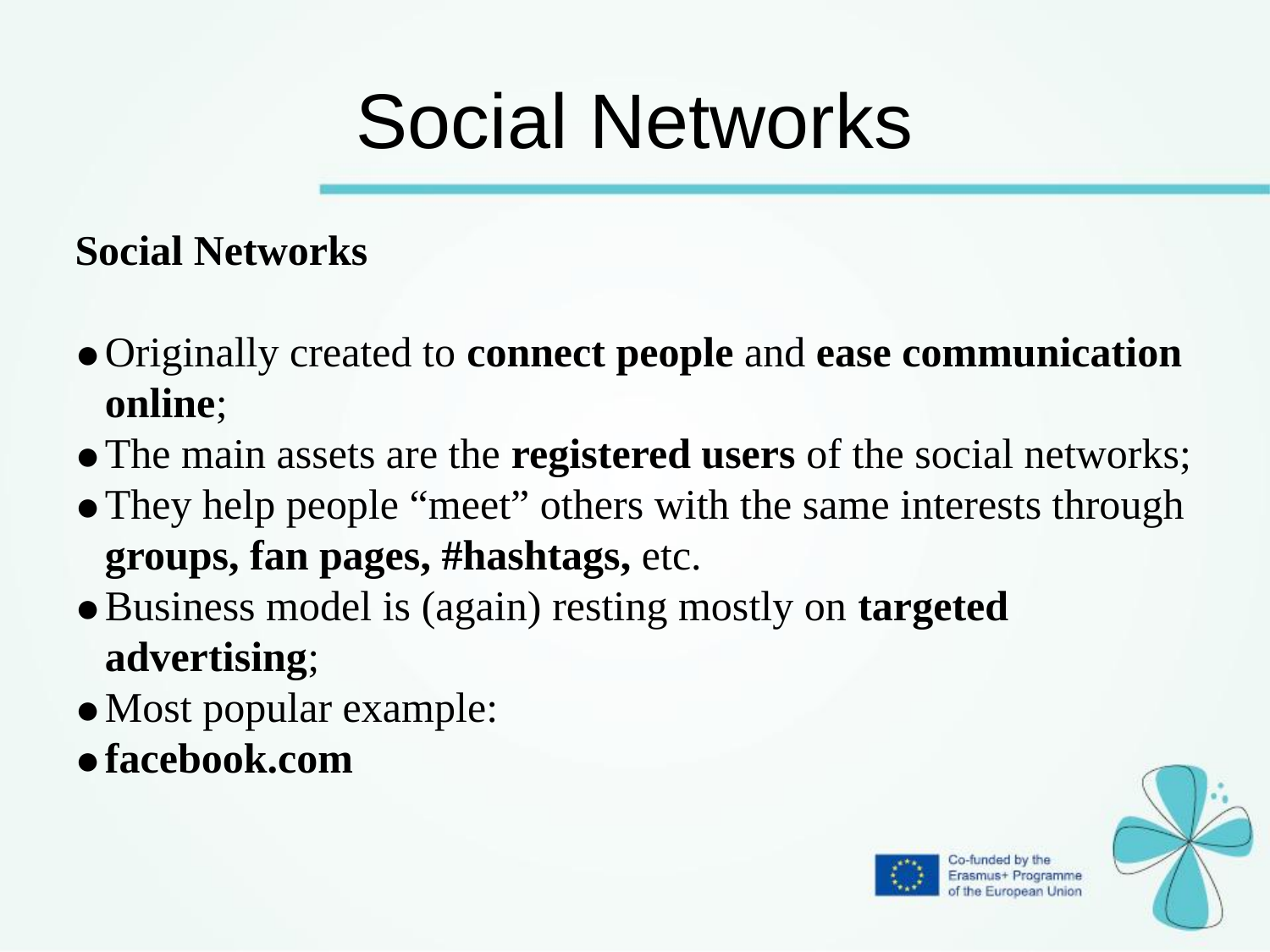

Social Networks

Social Networks

Originally created to connect people and ease communication online;
The main assets are the registered users of the social networks;
They help people “meet” others with the same interests through groups, fan pages, #hashtags, etc.
Business model is (again) resting mostly on targeted advertising;
Most popular example:
facebook.com